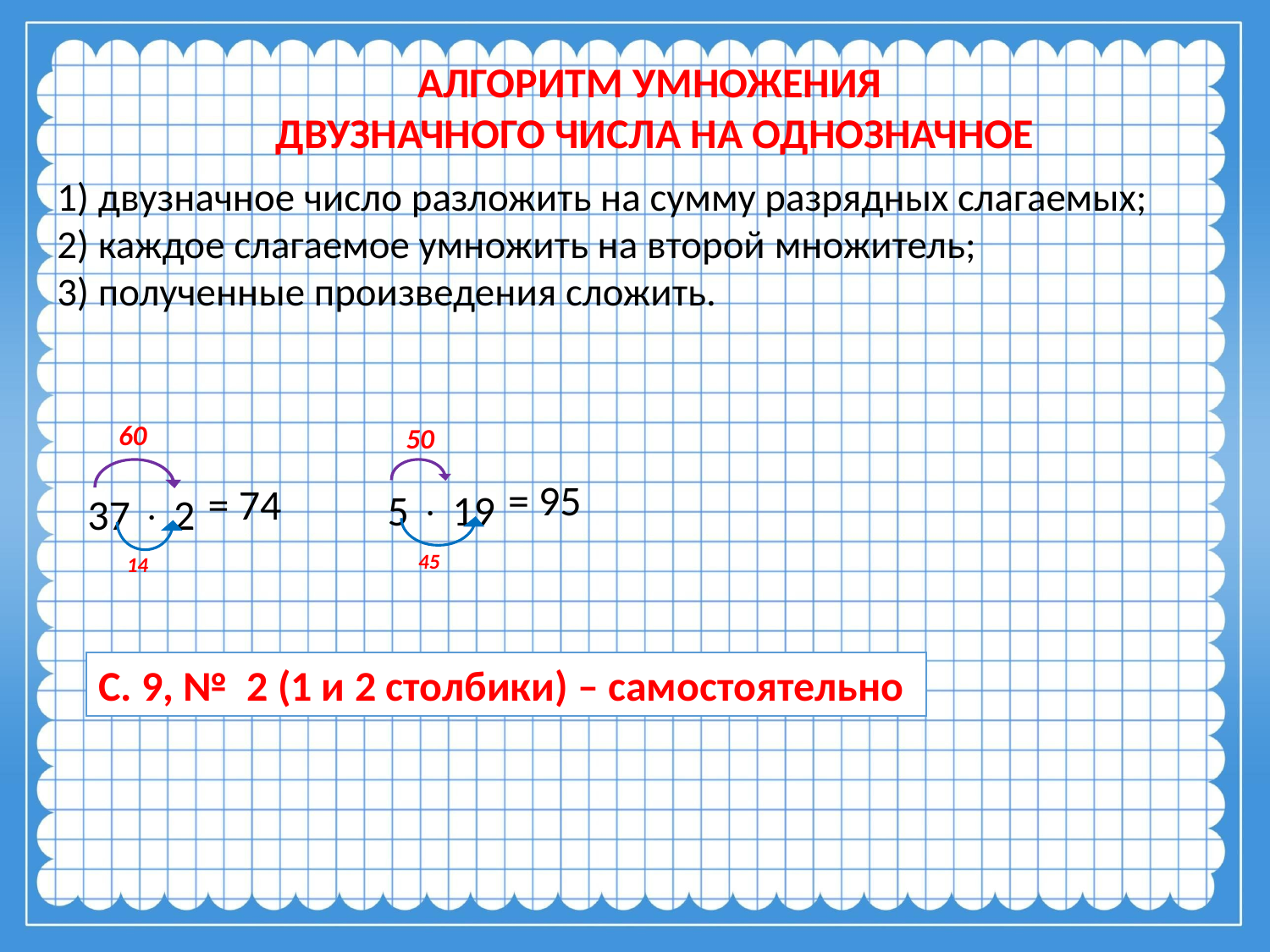

АЛГОРИТМ УМНОЖЕНИЯ
 ДВУЗНАЧНОГО ЧИСЛА НА ОДНОЗНАЧНОЕ
1) двузначное число разложить на сумму разрядных слагаемых;
2) каждое слагаемое умножить на второй множитель;
3) полученные произведения сложить.
60
50
5 ⋅ 19
37 ⋅ 2

= 95
= 74

45
14
С. 9, №  2 (1 и 2 столбики) – самостоятельно